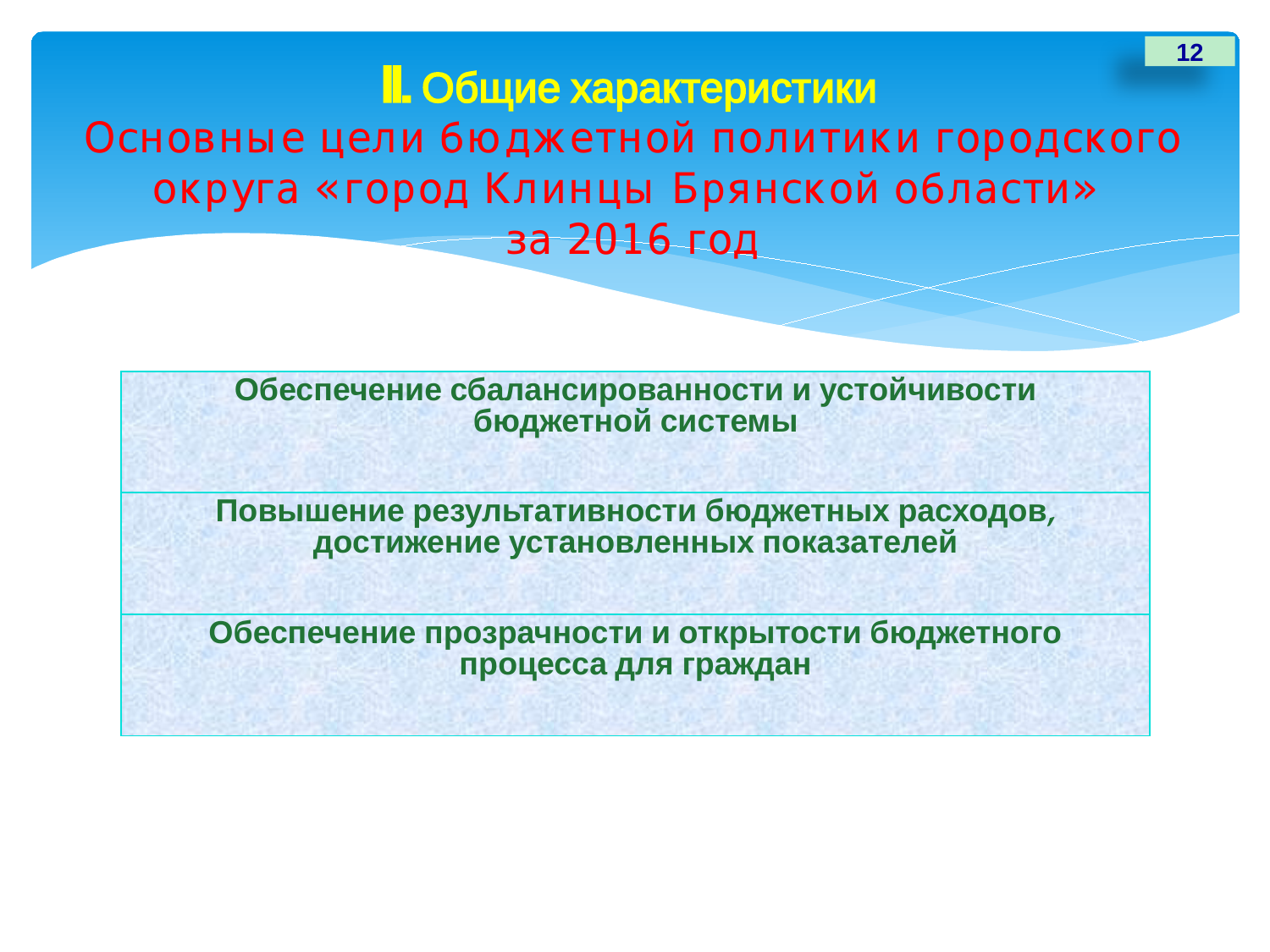

12
# II. Общие характеристики Основные цели бюджетной политики городского округа «город Клинцы Брянской области» за 2016 год
| Обеспечение сбалансированности и устойчивости бюджетной системы |
| --- |
| Повышение результативности бюджетных расходов, достижение установленных показателей |
| Обеспечение прозрачности и открытости бюджетного процесса для граждан |